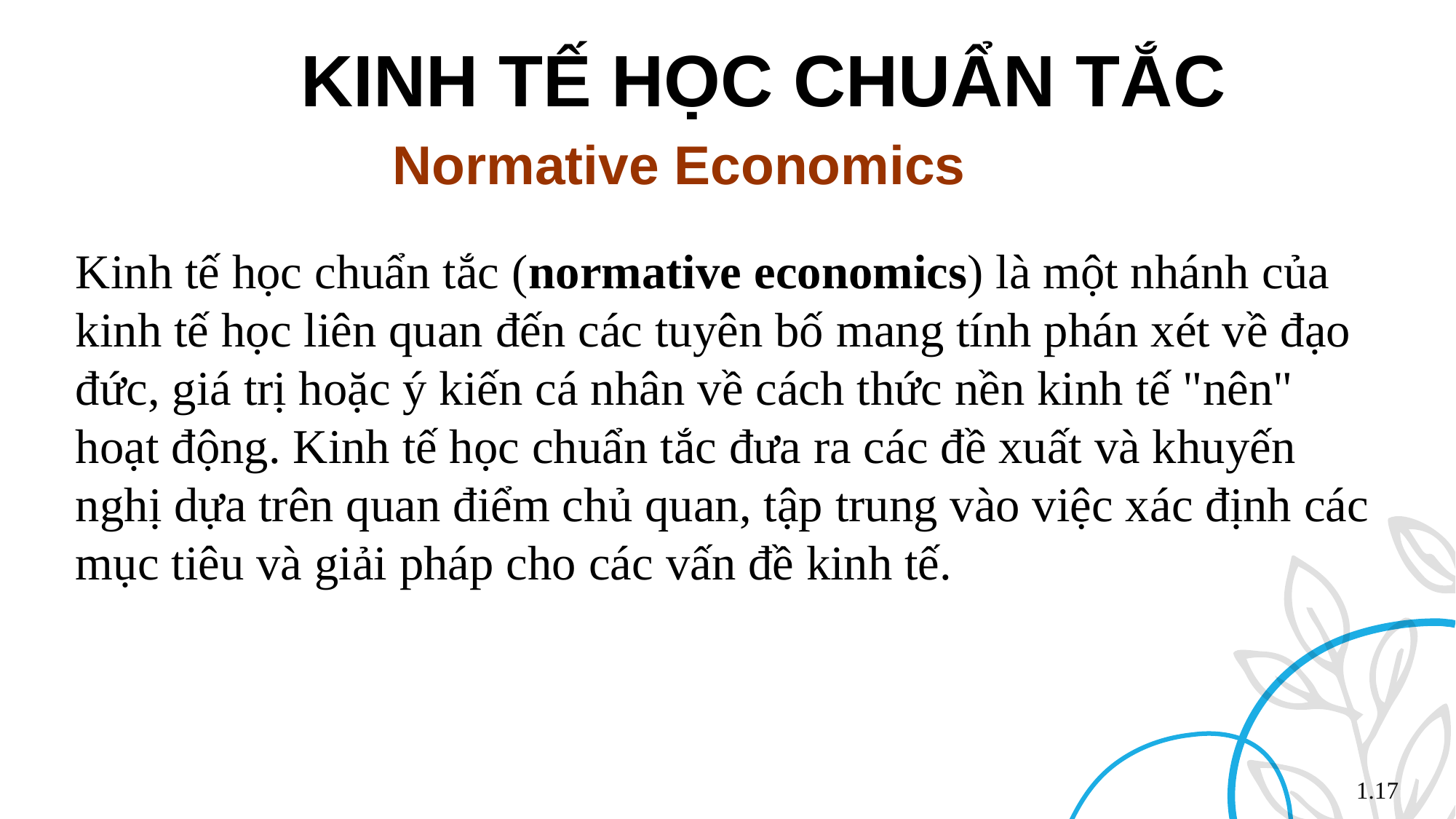

KINH TẾ HỌC CHUẨN TẮC
Normative Economics
Kinh tế học chuẩn tắc (normative economics) là một nhánh của kinh tế học liên quan đến các tuyên bố mang tính phán xét về đạo đức, giá trị hoặc ý kiến cá nhân về cách thức nền kinh tế "nên" hoạt động. Kinh tế học chuẩn tắc đưa ra các đề xuất và khuyến nghị dựa trên quan điểm chủ quan, tập trung vào việc xác định các mục tiêu và giải pháp cho các vấn đề kinh tế.
1.17